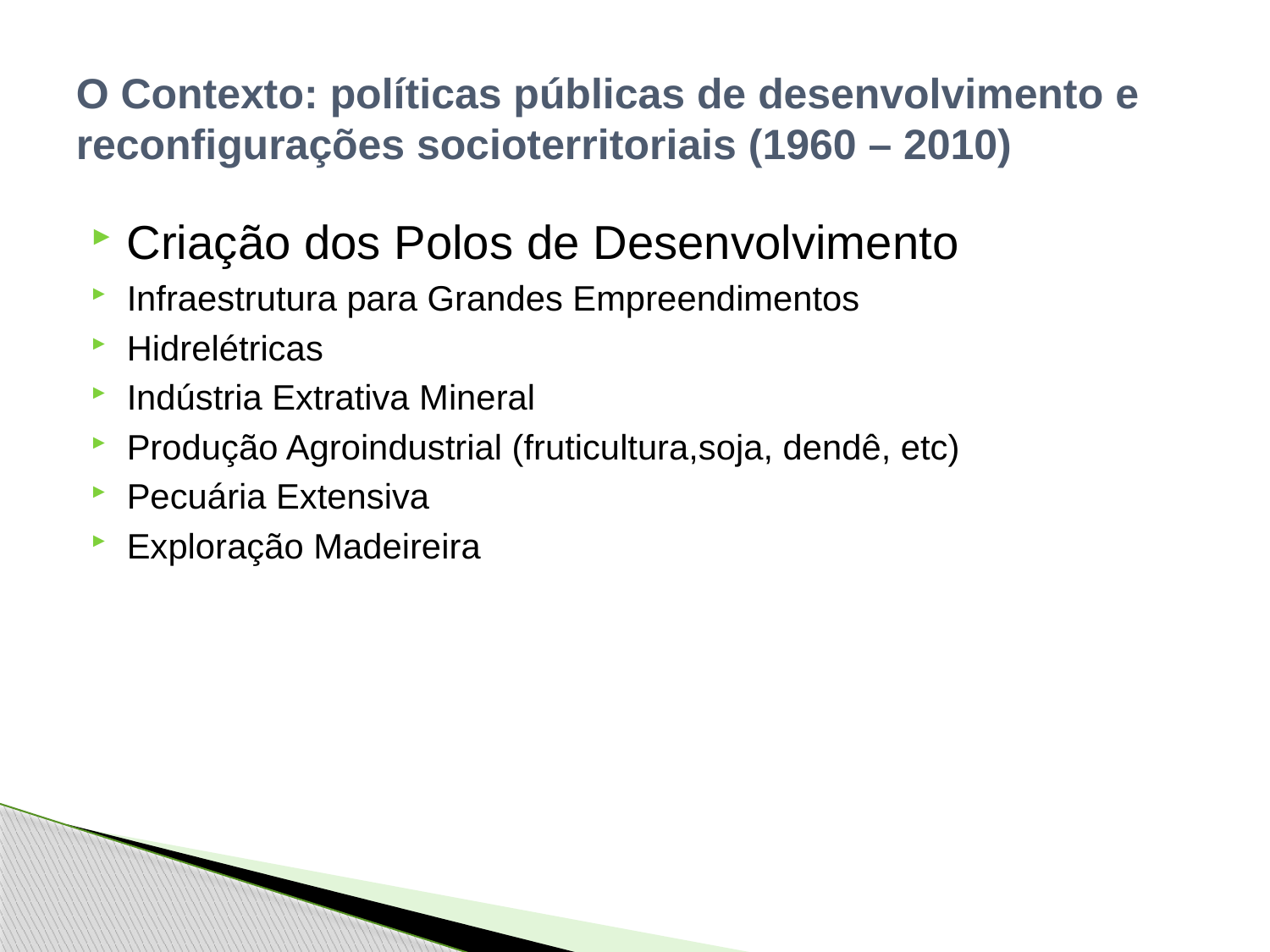

# O Contexto: políticas públicas de desenvolvimento e reconfigurações socioterritoriais (1960 – 2010)
Criação dos Polos de Desenvolvimento
Infraestrutura para Grandes Empreendimentos
Hidrelétricas
Indústria Extrativa Mineral
Produção Agroindustrial (fruticultura,soja, dendê, etc)
Pecuária Extensiva
Exploração Madeireira